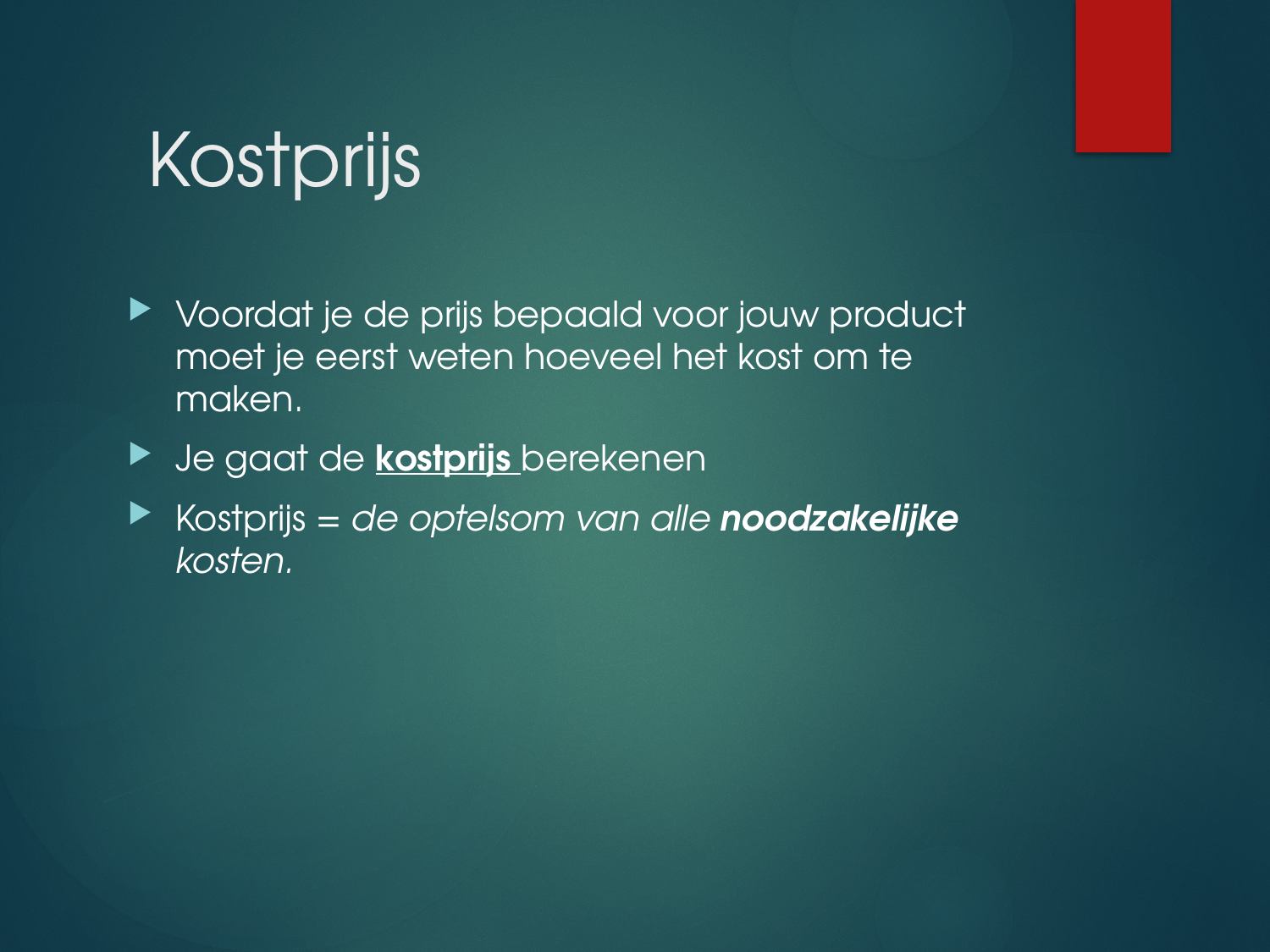

# Kostprijs
Voordat je de prijs bepaald voor jouw product moet je eerst weten hoeveel het kost om te maken.
Je gaat de kostprijs berekenen
Kostprijs = de optelsom van alle noodzakelijke kosten.